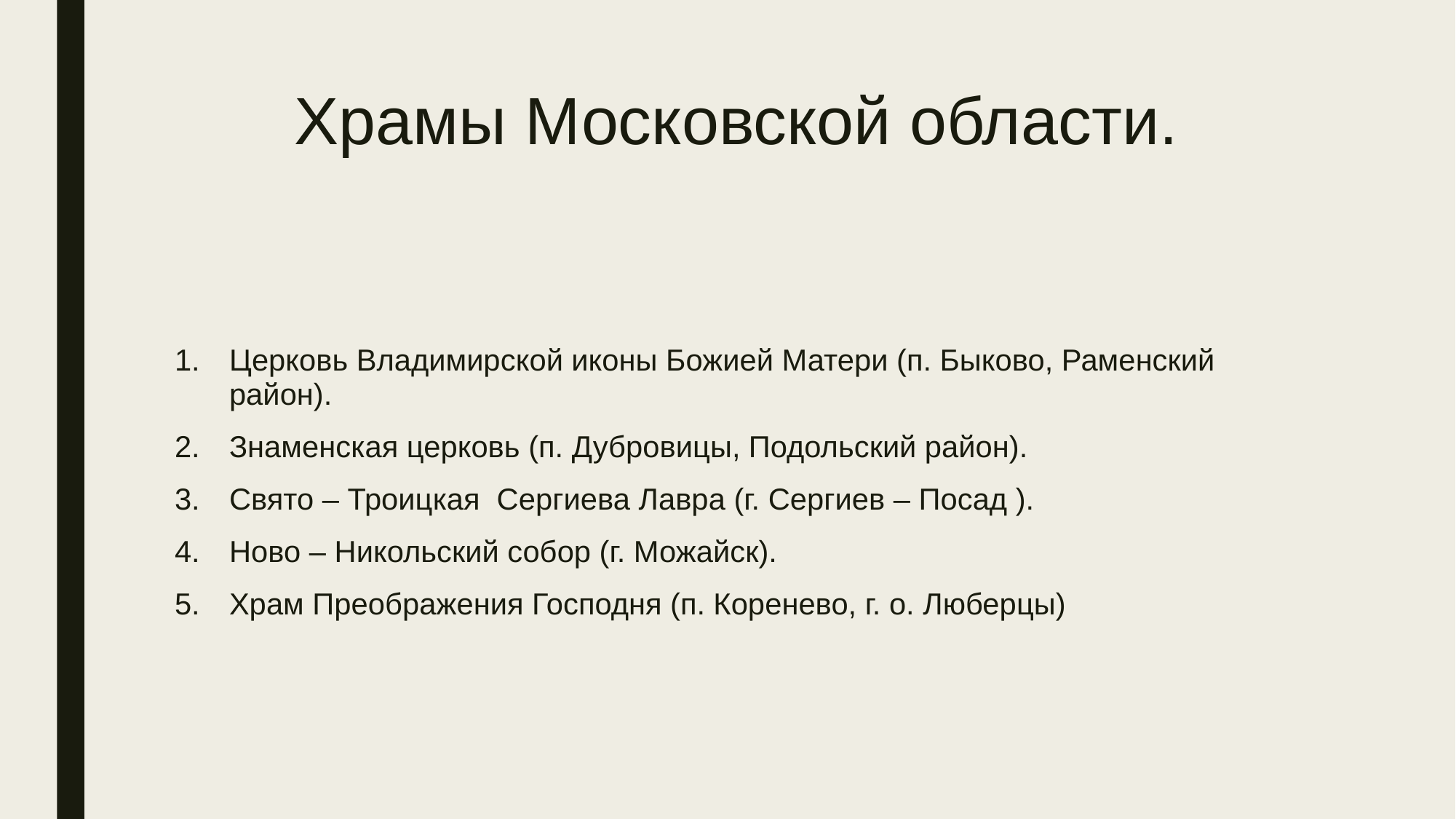

# Храмы Московской области.
Церковь Владимирской иконы Божией Матери (п. Быково, Раменский район).
Знаменская церковь (п. Дубровицы, Подольский район).
Свято – Троицкая  Сергиева Лавра (г. Сергиев – Посад ).
Ново – Никольский собор (г. Можайск).
Храм Преображения Господня (п. Коренево, г. о. Люберцы)